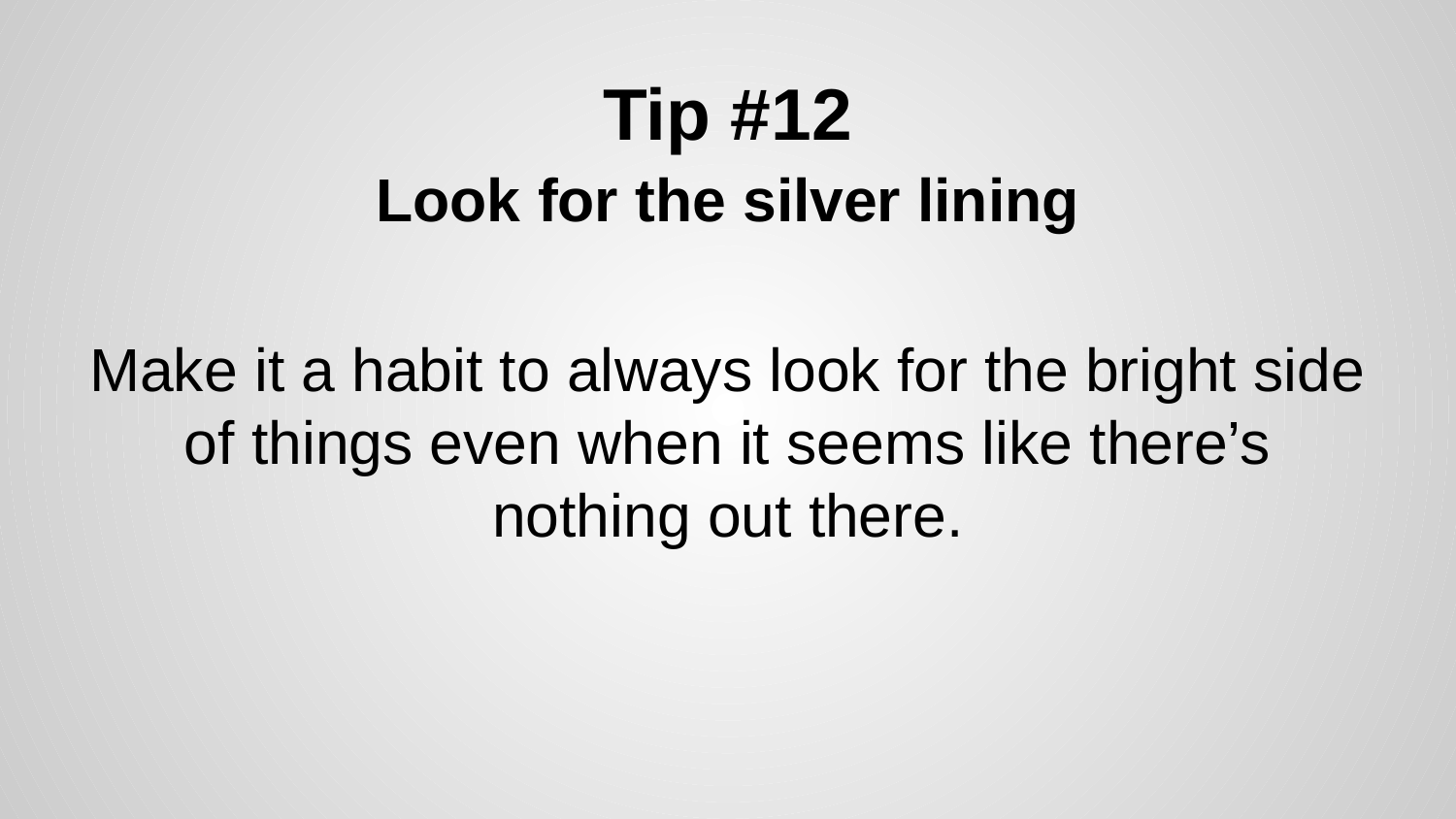

# Tip #12

Look for the silver lining

Make it a habit to always look for the bright side of things even when it seems like there’s nothing out there.